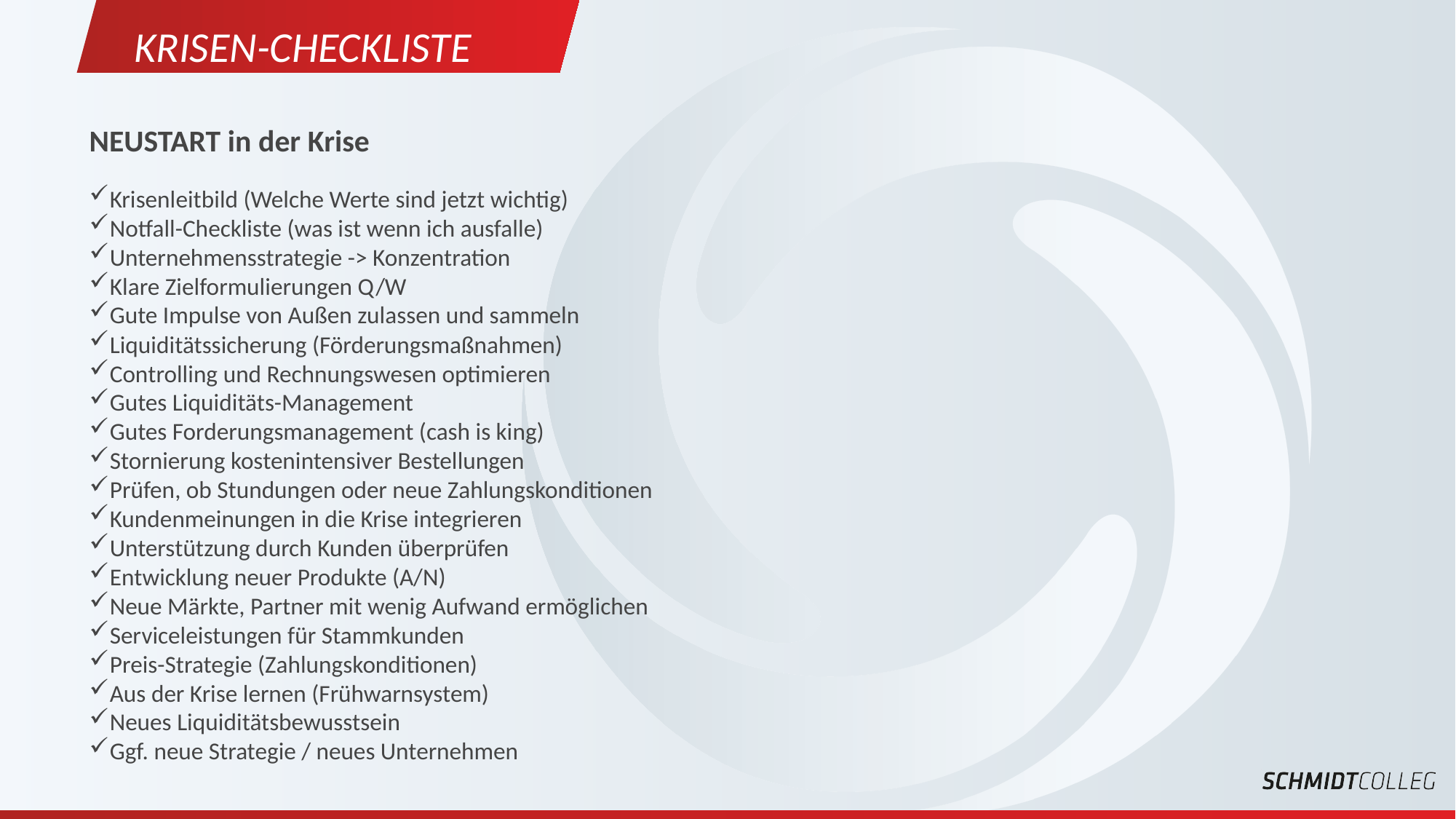

Krisen-Checkliste
NEUSTART in der Krise

Krisenleitbild (Welche Werte sind jetzt wichtig)
Notfall-Checkliste (was ist wenn ich ausfalle)
Unternehmensstrategie -> Konzentration
Klare Zielformulierungen Q/W
Gute Impulse von Außen zulassen und sammeln
Liquiditätssicherung (Förderungsmaßnahmen)
Controlling und Rechnungswesen optimieren
Gutes Liquiditäts-Management
Gutes Forderungsmanagement (cash is king)
Stornierung kostenintensiver Bestellungen
Prüfen, ob Stundungen oder neue Zahlungskonditionen
Kundenmeinungen in die Krise integrieren
Unterstützung durch Kunden überprüfen
Entwicklung neuer Produkte (A/N)
Neue Märkte, Partner mit wenig Aufwand ermöglichen
Serviceleistungen für Stammkunden
Preis-Strategie (Zahlungskonditionen)
Aus der Krise lernen (Frühwarnsystem)
Neues Liquiditätsbewusstsein
Ggf. neue Strategie / neues Unternehmen